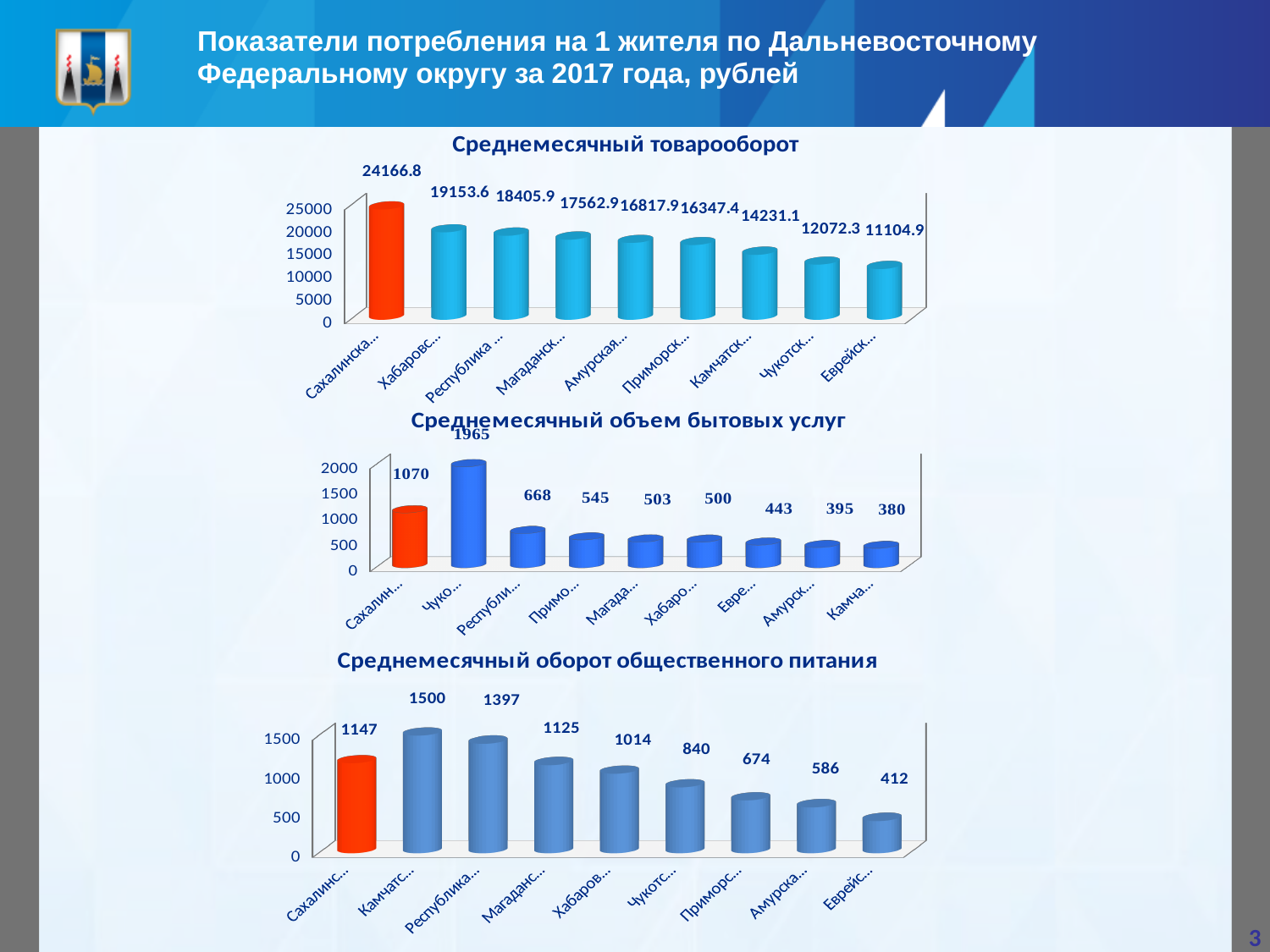

Показатели потребления на 1 жителя по Дальневосточному Федеральному округу за 2017 года, рублей

[unsupported chart]

[unsupported chart]

[unsupported chart]

3